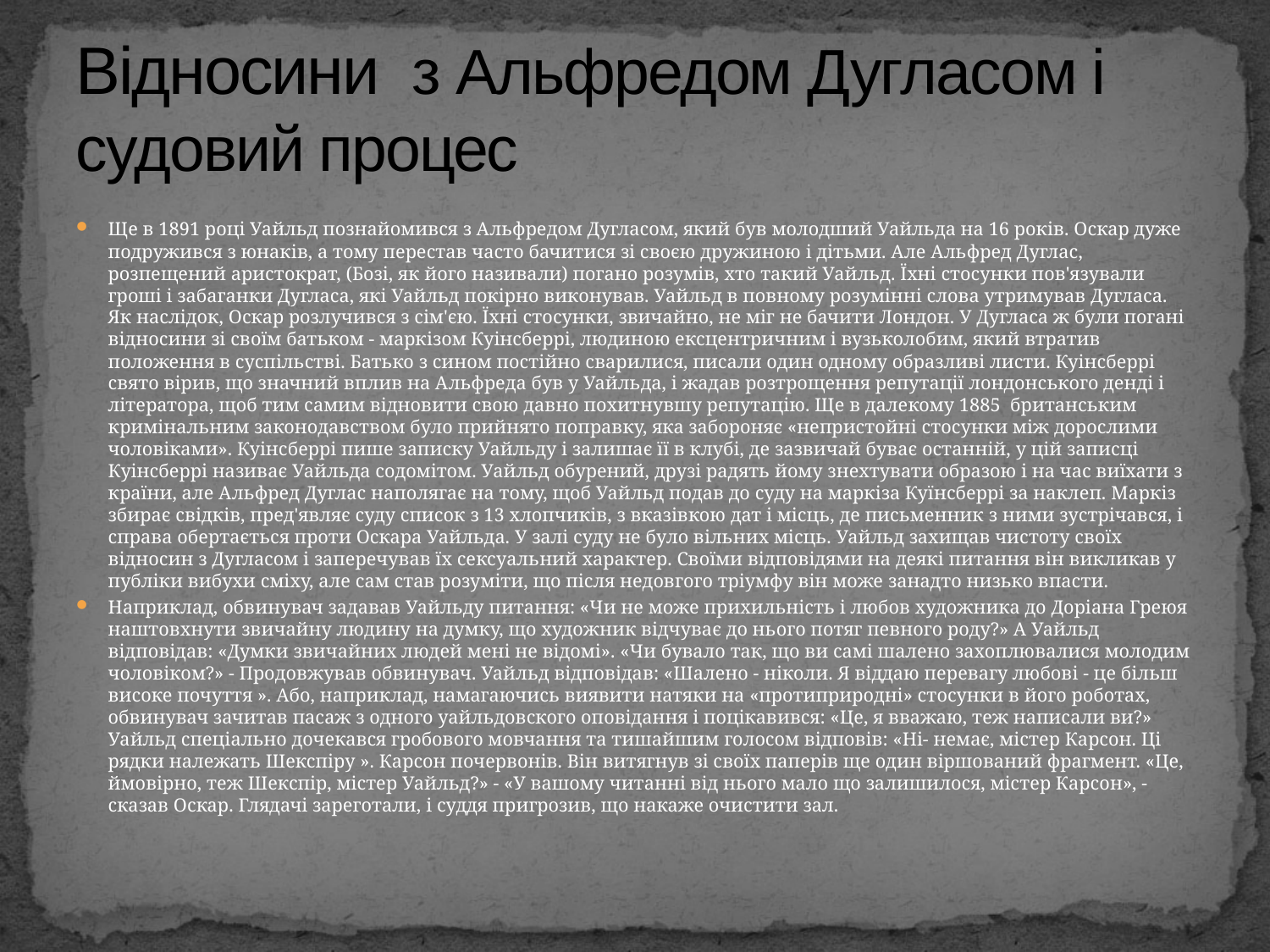

# Відносини  з Альфредом Дугласом і судовий процес
Ще в 1891 році Уайльд познайомився з Альфредом Дугласом, який був молодший Уайльда на 16 років. Оскар дуже подружився з юнаків, а тому перестав часто бачитися зі своєю дружиною і дітьми. Але Альфред Дуглас, розпещений аристократ, (Бозі, як його називали) погано розумів, хто такий Уайльд. Їхні стосунки пов'язували гроші і забаганки Дугласа, які Уайльд покірно виконував. Уайльд в повному розумінні слова утримував Дугласа. Як наслідок, Оскар розлучився з сім'єю. Їхні стосунки, звичайно, не міг не бачити Лондон. У Дугласа ж були погані відносини зі своїм батьком - маркізом Куінсберрі, людиною ексцентричним і вузьколобим, який втратив положення в суспільстві. Батько з сином постійно сварилися, писали один одному образливі листи. Куінсберрі свято вірив, що значний вплив на Альфреда був у Уайльда, і жадав розтрощення репутації лондонського денді і літератора, щоб тим самим відновити свою давно похитнувшу репутацію. Ще в далекому 1885  британським кримінальним законодавством було прийнято поправку, яка забороняє «непристойні стосунки між дорослими чоловіками». Куінсберрі пише записку Уайльду і залишає її в клубі, де зазвичай буває останній, у цій записці Куінсберрі називає Уайльда содомітом. Уайльд обурений, друзі радять йому знехтувати образою і на час виїхати з країни, але Альфред Дуглас наполягає на тому, щоб Уайльд подав до суду на маркіза Куїнсберрі за наклеп. Маркіз збирає свідків, пред'являє суду список з 13 хлопчиків, з вказівкою дат і місць, де письменник з ними зустрічався, і справа обертається проти Оскара Уайльда. У залі суду не було вільних місць. Уайльд захищав чистоту своїх відносин з Дугласом і заперечував їх сексуальний характер. Своїми відповідями на деякі питання він викликав у публіки вибухи сміху, але сам став розуміти, що після недовгого тріумфу він може занадто низько впасти.
Наприклад, обвинувач задавав Уайльду питання: «Чи не може прихильність і любов художника до Доріана Греюя наштовхнути звичайну людину на думку, що художник відчуває до нього потяг певного роду?» А Уайльд відповідав: «Думки звичайних людей мені не відомі». «Чи бувало так, що ви самі шалено захоплювалися молодим чоловіком?» - Продовжував обвинувач. Уайльд відповідав: «Шалено - ніколи. Я віддаю перевагу любові - це більш високе почуття ». Або, наприклад, намагаючись виявити натяки на «протиприродні» стосунки в його роботах, обвинувач зачитав пасаж з одного уайльдовского оповідання і поцікавився: «Це, я вважаю, теж написали ви?» Уайльд спеціально дочекався гробового мовчання та тишайшим голосом відповів: «Ні- немає, містер Карсон. Ці рядки належать Шекспіру ». Карсон почервонів. Він витягнув зі своїх паперів ще один віршований фрагмент. «Це, ймовірно, теж Шекспір, містер Уайльд?» - «У вашому читанні від нього мало що залишилося, містер Карсон», - сказав Оскар. Глядачі зареготали, і суддя пригрозив, що накаже очистити зал.